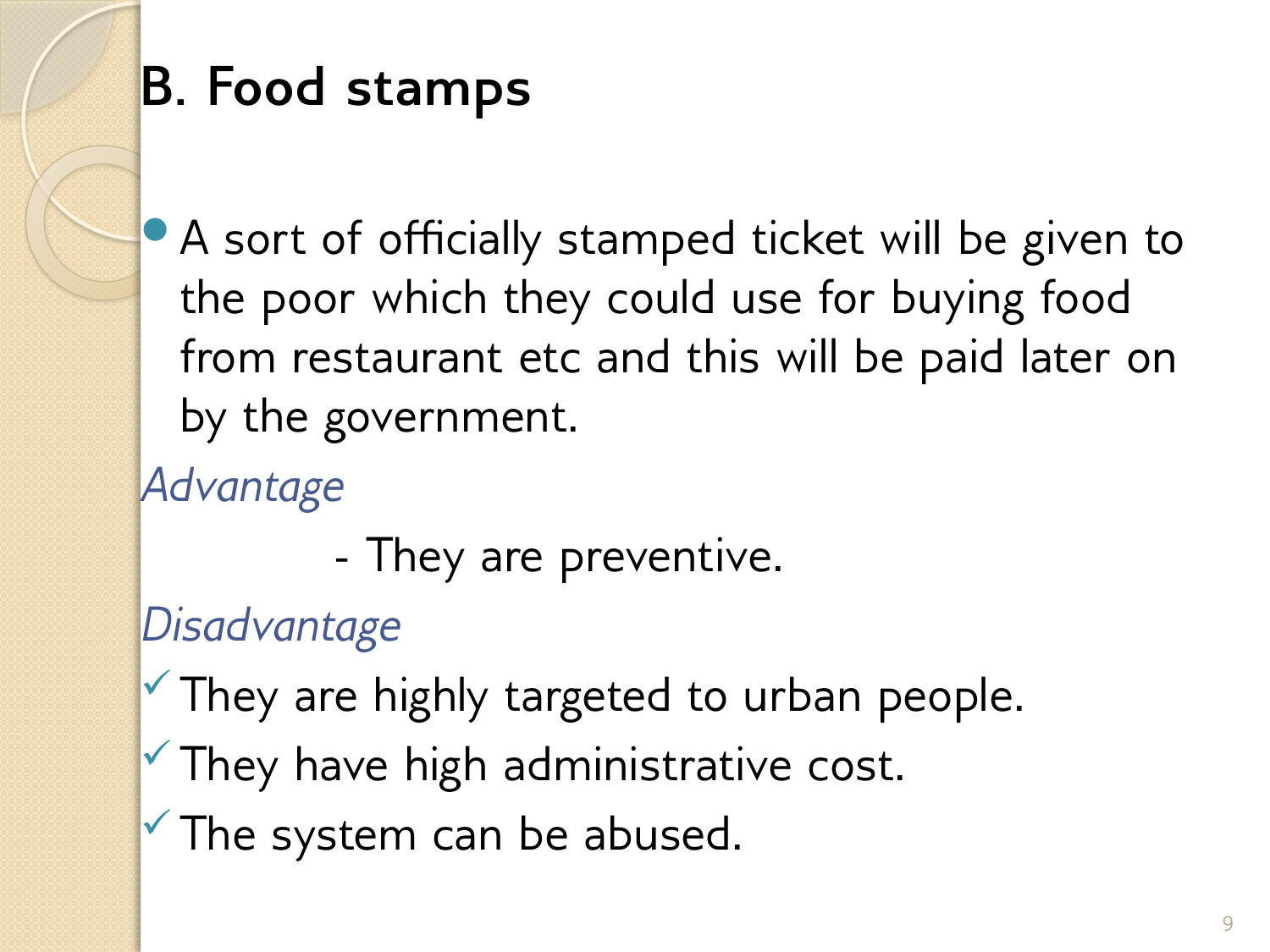

B. Food stamps

A sort of officially stamped ticket will be given to the poor which they could use for buying food from restaurant etc and this will be paid later on by the government.
Advantage
             - They are preventive.
Disadvantage
They are highly targeted to urban people.
They have high administrative cost.
The system can be abused.

9